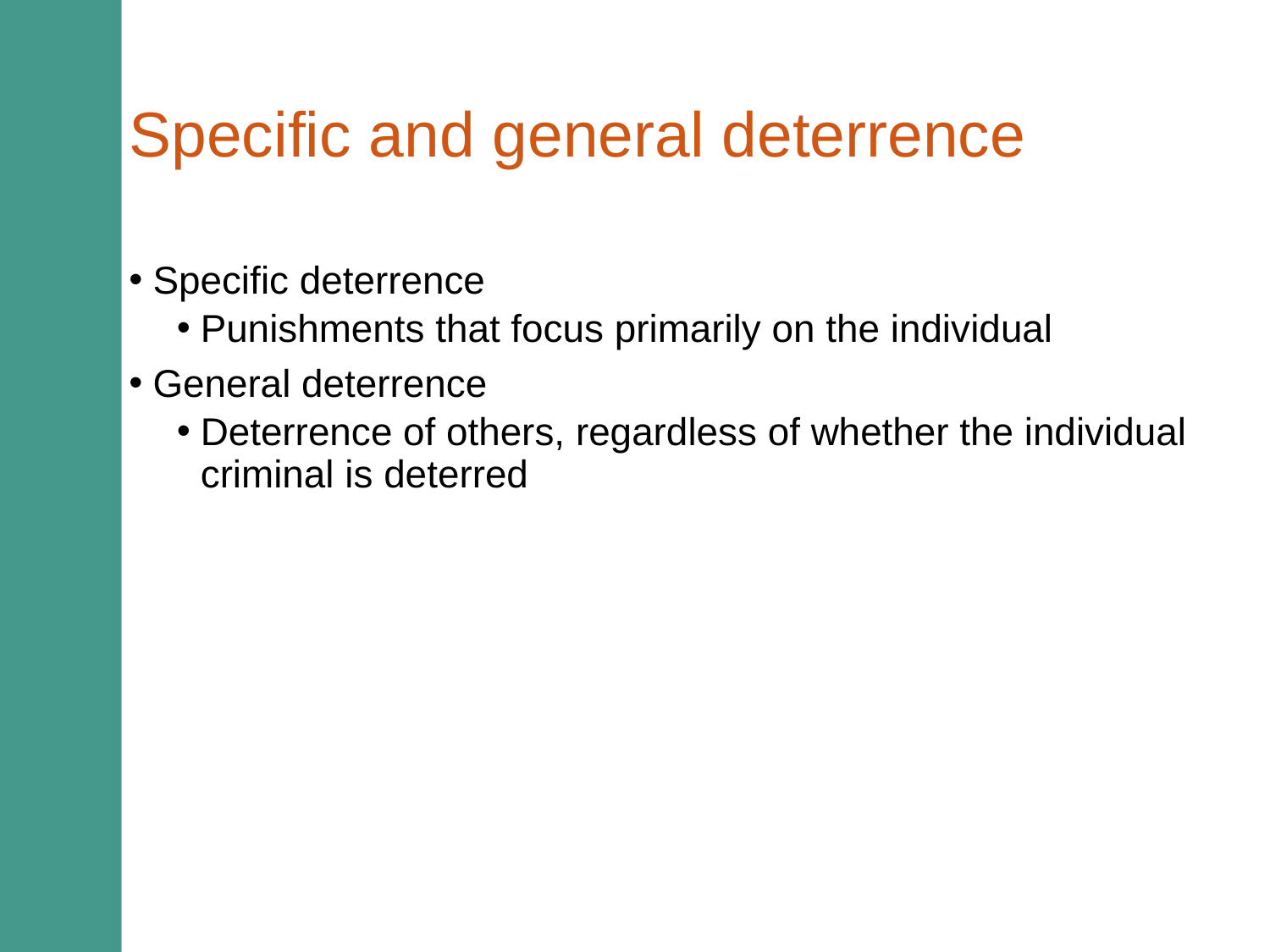

# Specific and general deterrence
Specific deterrence
Punishments that focus primarily on the individual
General deterrence
Deterrence of others, regardless of whether the individual criminal is deterred